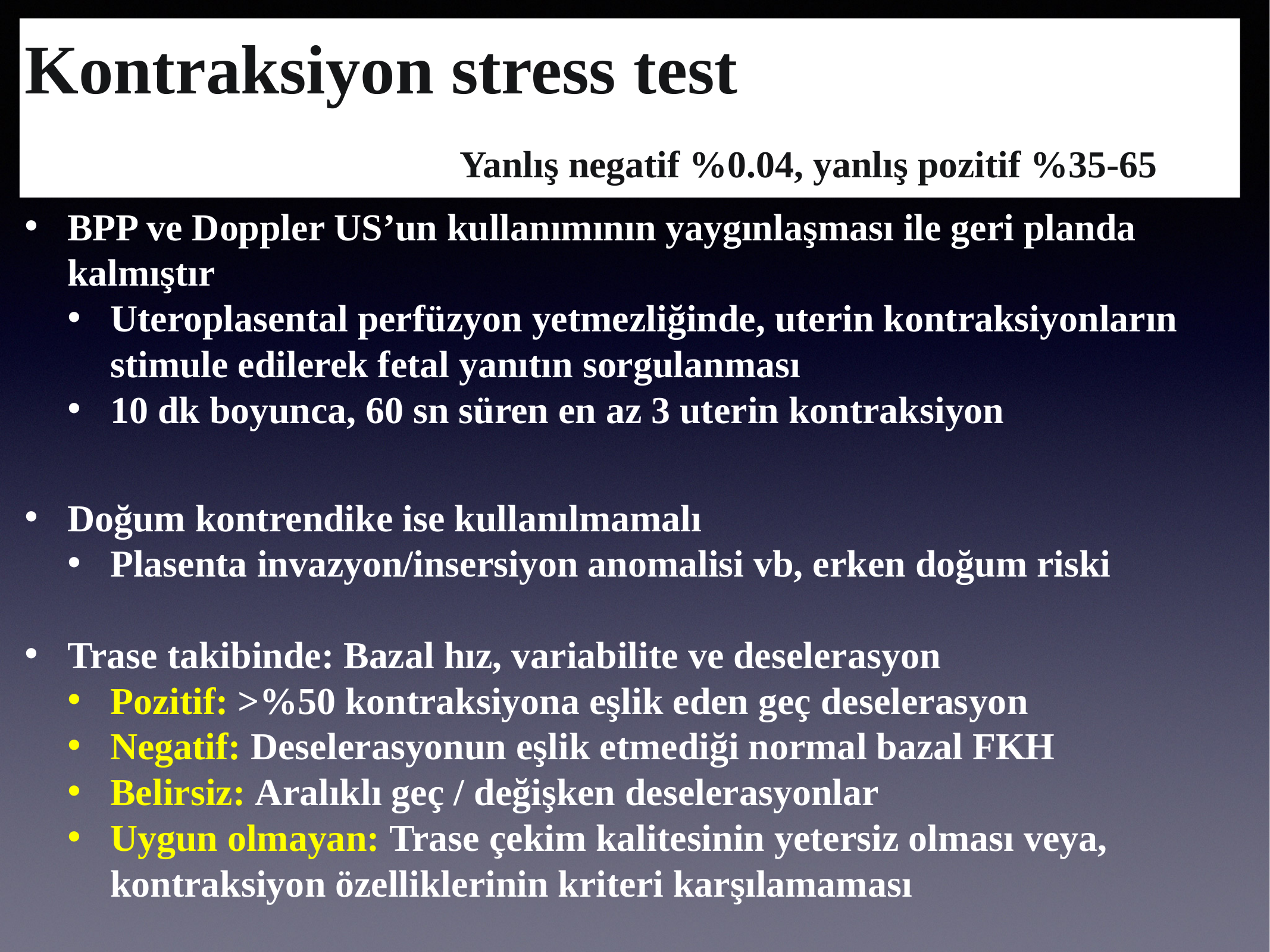

# Kontraksiyon stress test Yanlış negatif %0.04, yanlış pozitif %35-65
BPP ve Doppler US’un kullanımının yaygınlaşması ile geri planda kalmıştır
Uteroplasental perfüzyon yetmezliğinde, uterin kontraksiyonların stimule edilerek fetal yanıtın sorgulanması
10 dk boyunca, 60 sn süren en az 3 uterin kontraksiyon

Doğum kontrendike ise kullanılmamalı
Plasenta invazyon/insersiyon anomalisi vb, erken doğum riski

Trase takibinde: Bazal hız, variabilite ve deselerasyon
Pozitif: >%50 kontraksiyona eşlik eden geç deselerasyon
Negatif: Deselerasyonun eşlik etmediği normal bazal FKH
Belirsiz: Aralıklı geç / değişken deselerasyonlar
Uygun olmayan: Trase çekim kalitesinin yetersiz olması veya, kontraksiyon özelliklerinin kriteri karşılamaması